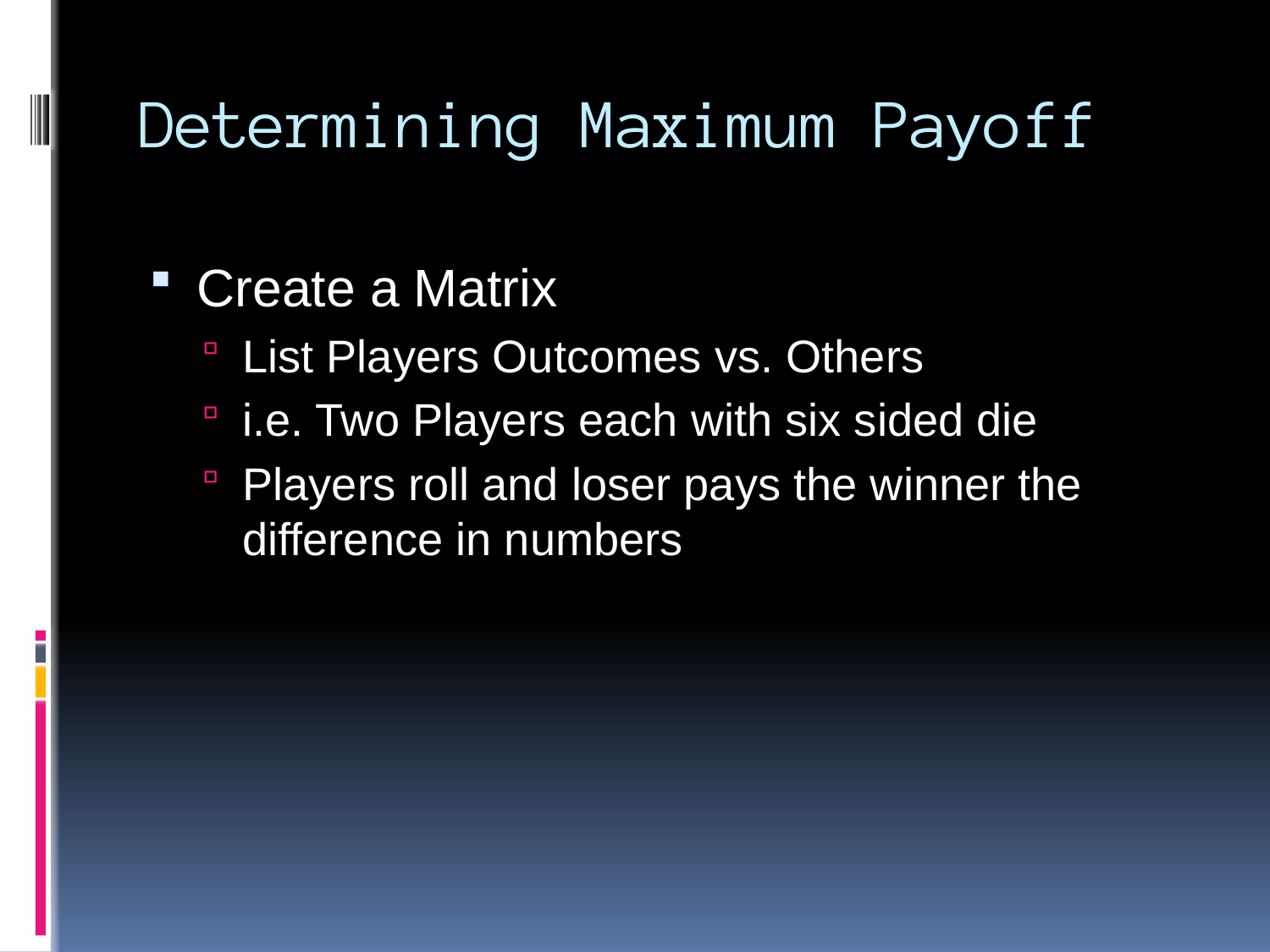

# Determining Maximum Payoff
Create a Matrix
List Players Outcomes vs. Others
i.e. Two Players each with six sided die
Players roll and loser pays the winner the difference in numbers